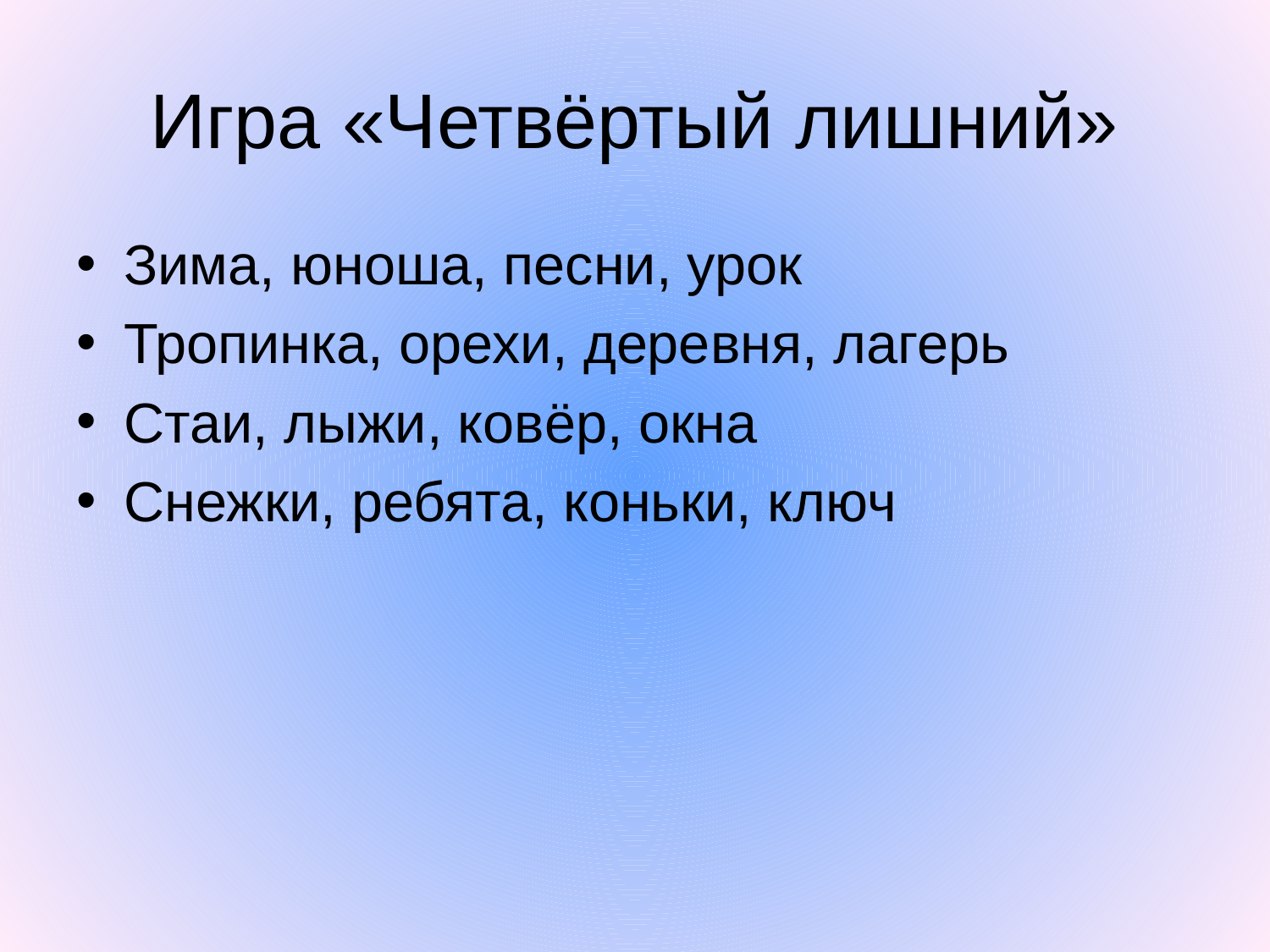

# Игра «Четвёртый лишний»
Зима, юноша, песни, урок
Тропинка, орехи, деревня, лагерь
Стаи, лыжи, ковёр, окна
Снежки, ребята, коньки, ключ